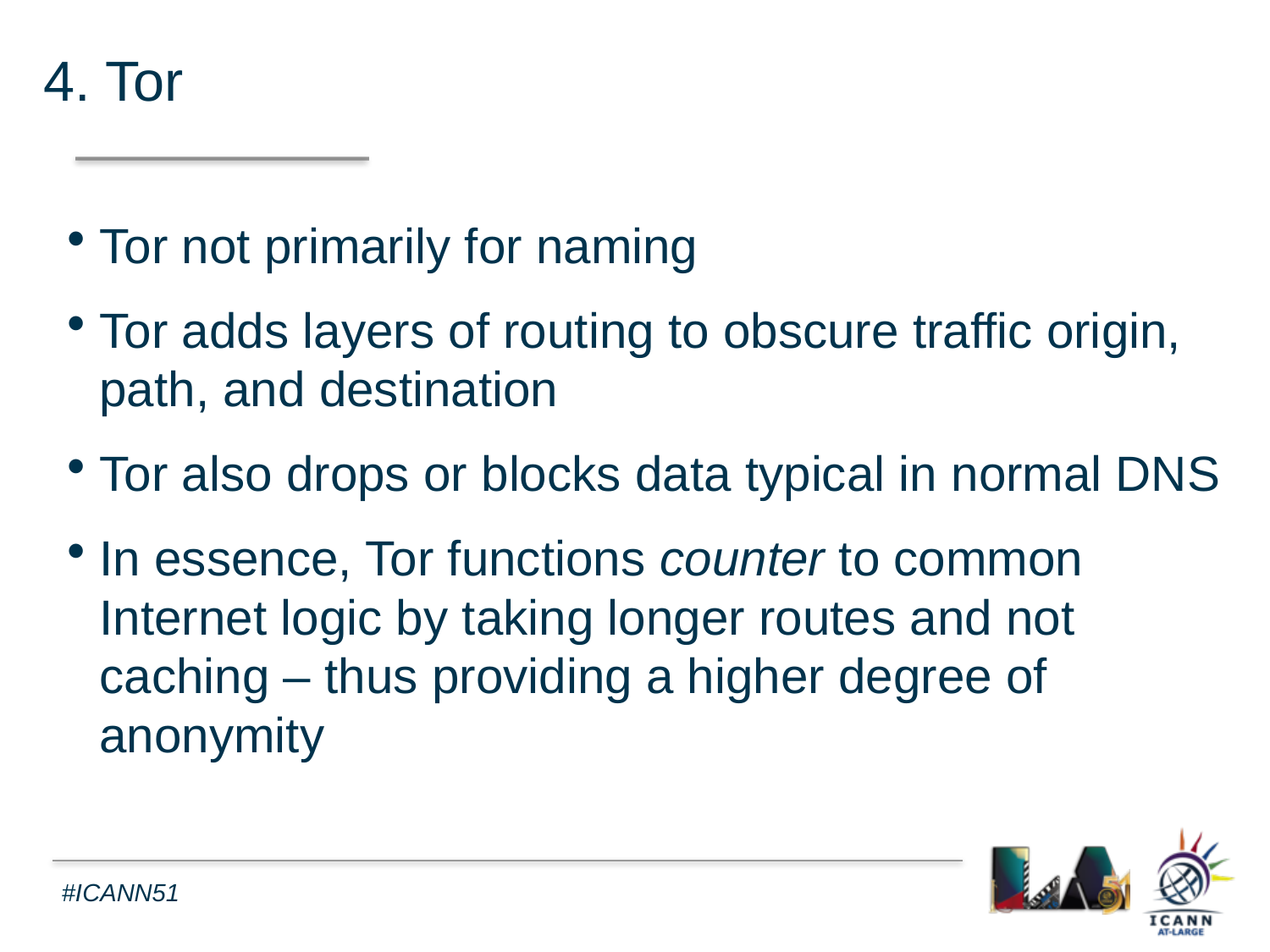

4. Tor
Tor not primarily for naming
Tor adds layers of routing to obscure traffic origin, path, and destination
Tor also drops or blocks data typical in normal DNS
In essence, Tor functions counter to common Internet logic by taking longer routes and not caching – thus providing a higher degree of anonymity